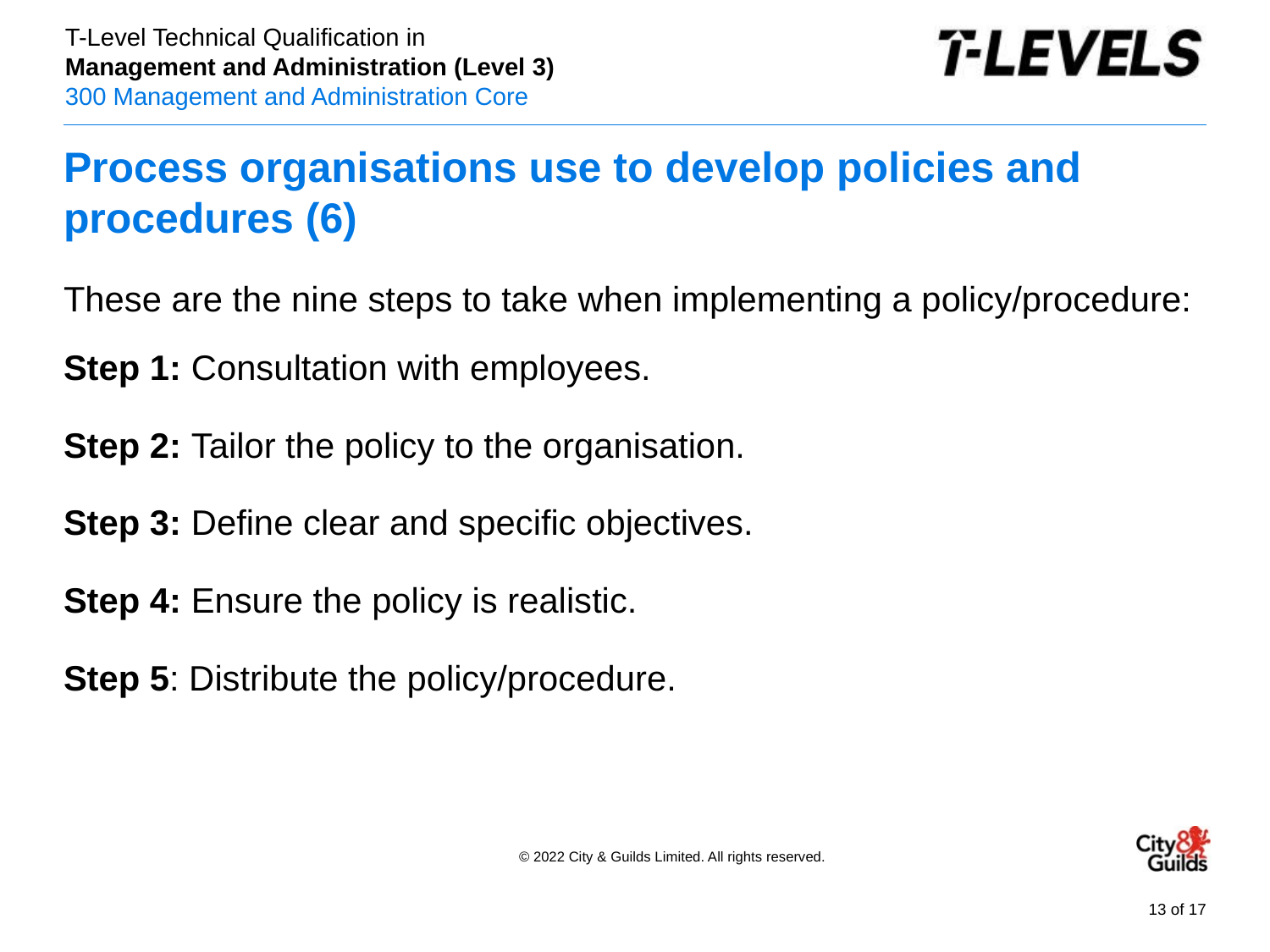

# Process organisations use to develop policies and procedures (6)
These are the nine steps to take when implementing a policy/procedure:
Step 1: Consultation with employees.
Step 2: Tailor the policy to the organisation.
Step 3: Define clear and specific objectives.
Step 4: Ensure the policy is realistic.
Step 5: Distribute the policy/procedure.